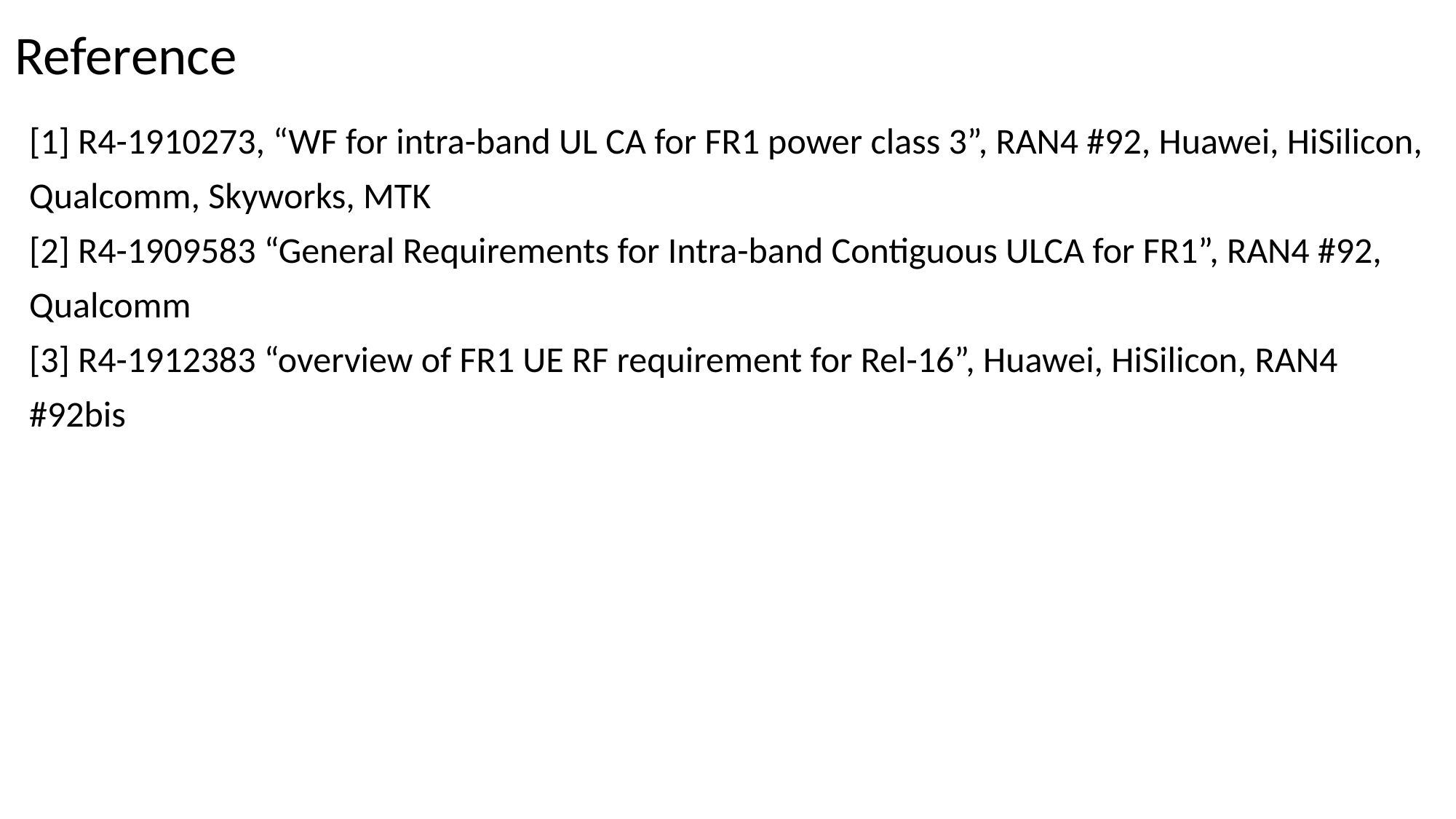

# Reference
[1] R4-1910273, “WF for intra-band UL CA for FR1 power class 3”, RAN4 #92, Huawei, HiSilicon, Qualcomm, Skyworks, MTK
[2] R4-1909583 “General Requirements for Intra-band Contiguous ULCA for FR1”, RAN4 #92, Qualcomm
[3] R4-1912383 “overview of FR1 UE RF requirement for Rel-16”, Huawei, HiSilicon, RAN4 #92bis